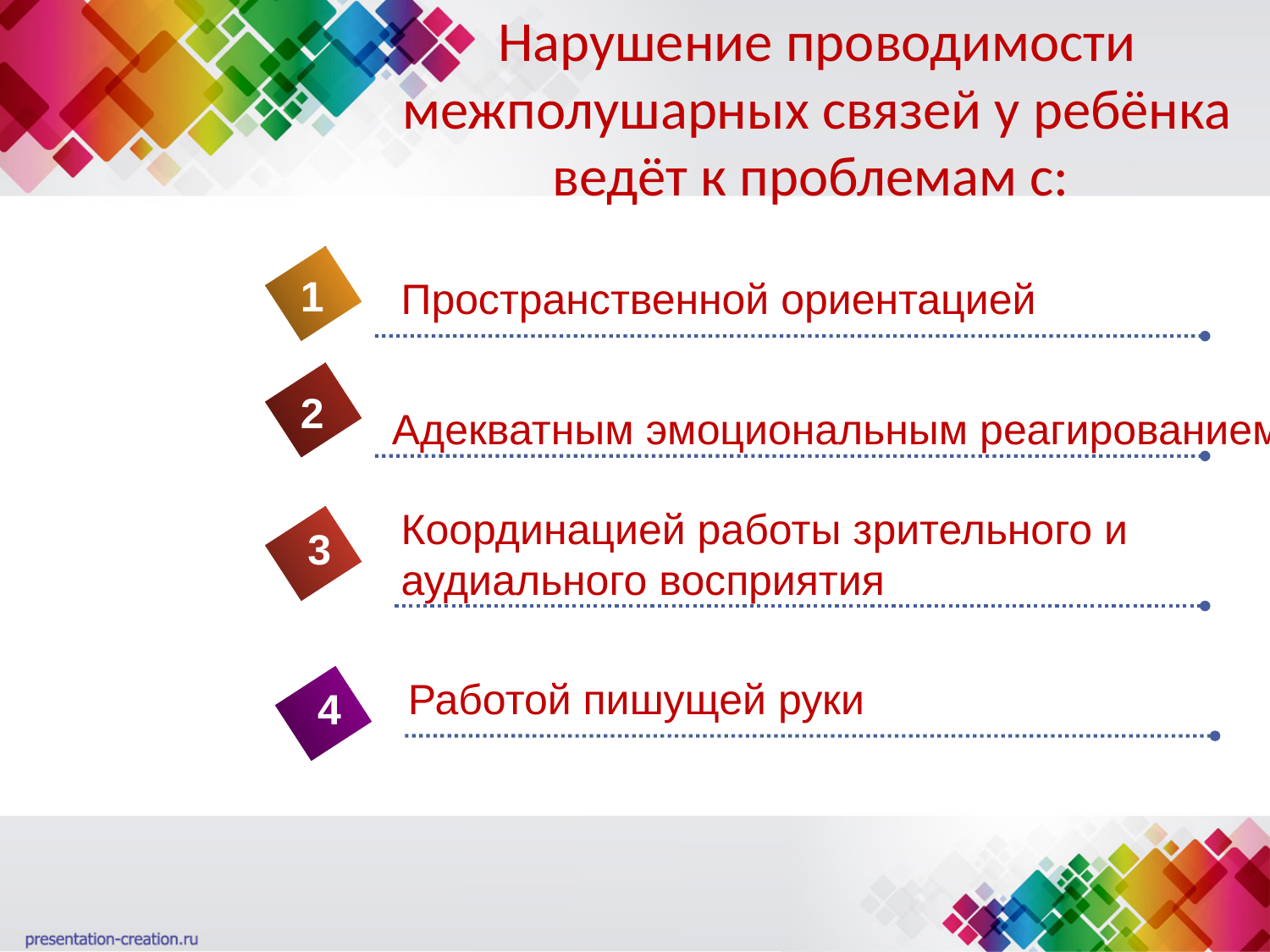

# Нарушение проводимости межполушарных связей у ребёнка ведёт к проблемам с:

1
Пространственной ориентацией

2
Адекватным эмоциональным реагированием

Координацией работы зрительного и
аудиального восприятия
3

Работой пишущей руки
4